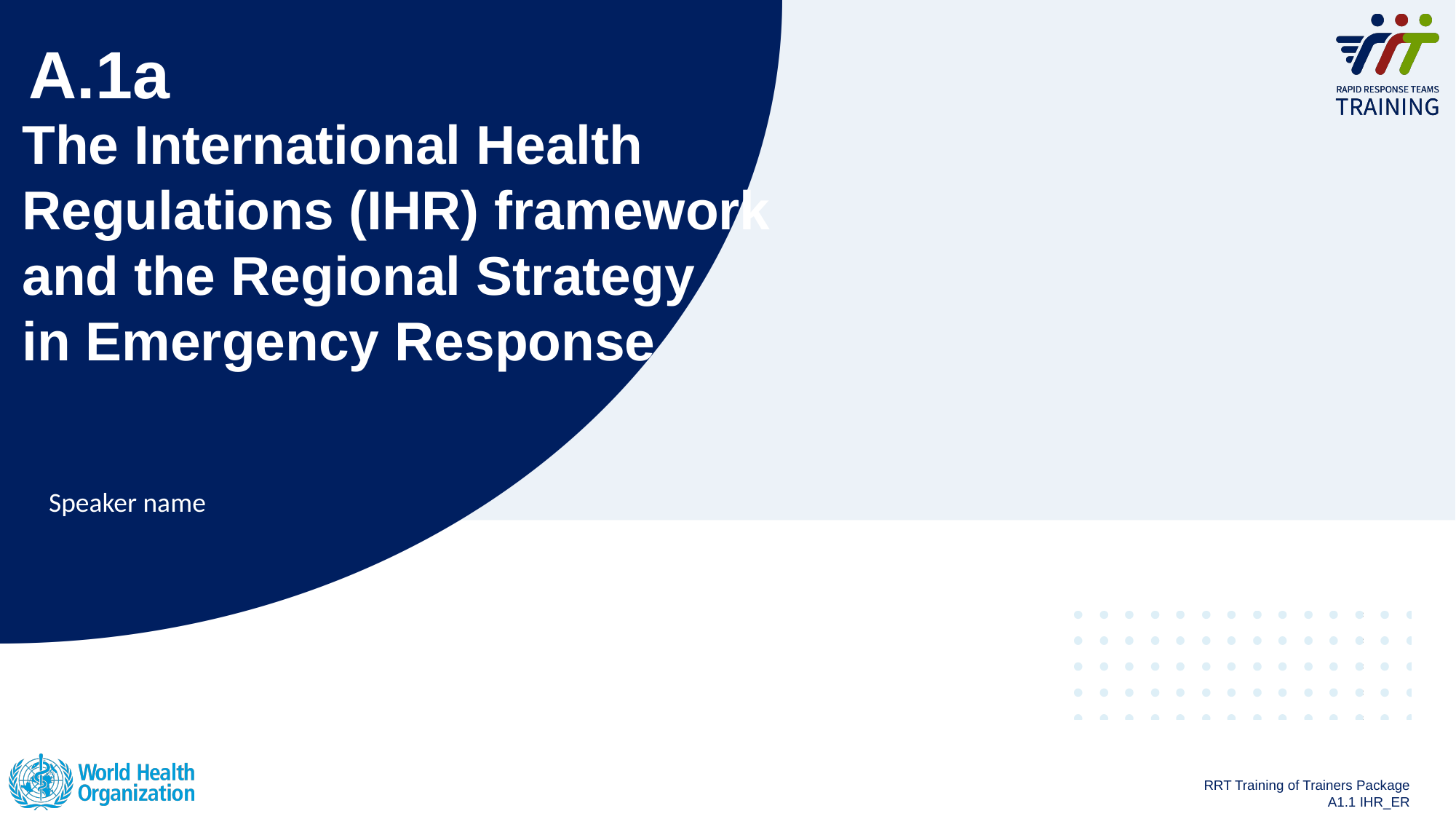

A.1a
The International Health
Regulations (IHR) framework
and the Regional Strategy
in Emergency Response
Speaker name